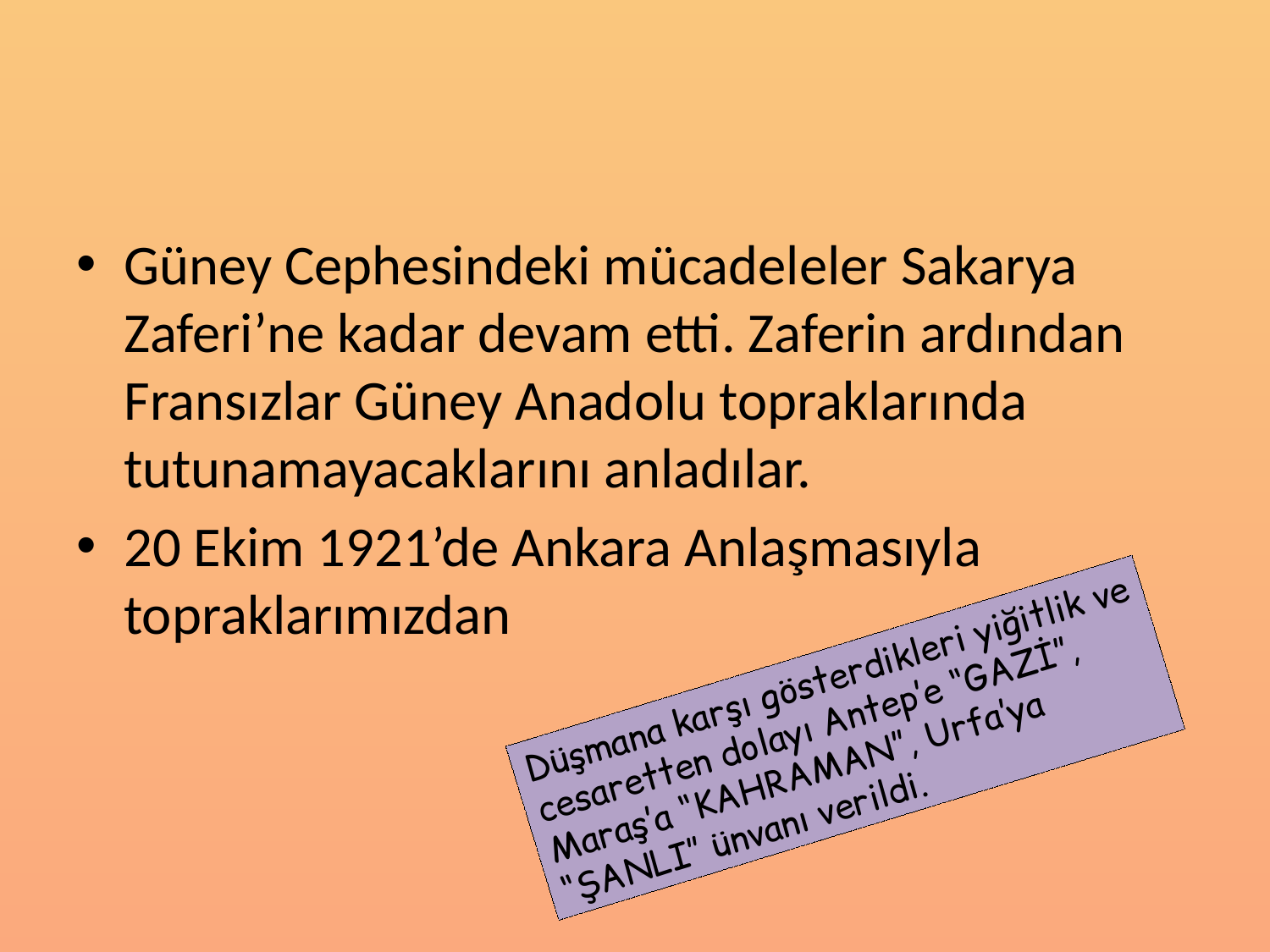

#
Güney Cephesindeki mücadeleler Sakarya Zaferi’ne kadar devam etti. Zaferin ardından Fransızlar Güney Anadolu topraklarında tutunamayacaklarını anladılar.
20 Ekim 1921’de Ankara Anlaşmasıyla topraklarımızdan
Düşmana karşı gösterdikleri yiğitlik ve cesaretten dolayı Antep’e “GAZİ”, Maraş’a “KAHRAMAN”, Urfa’ya “ŞANLI” ünvanı verildi.